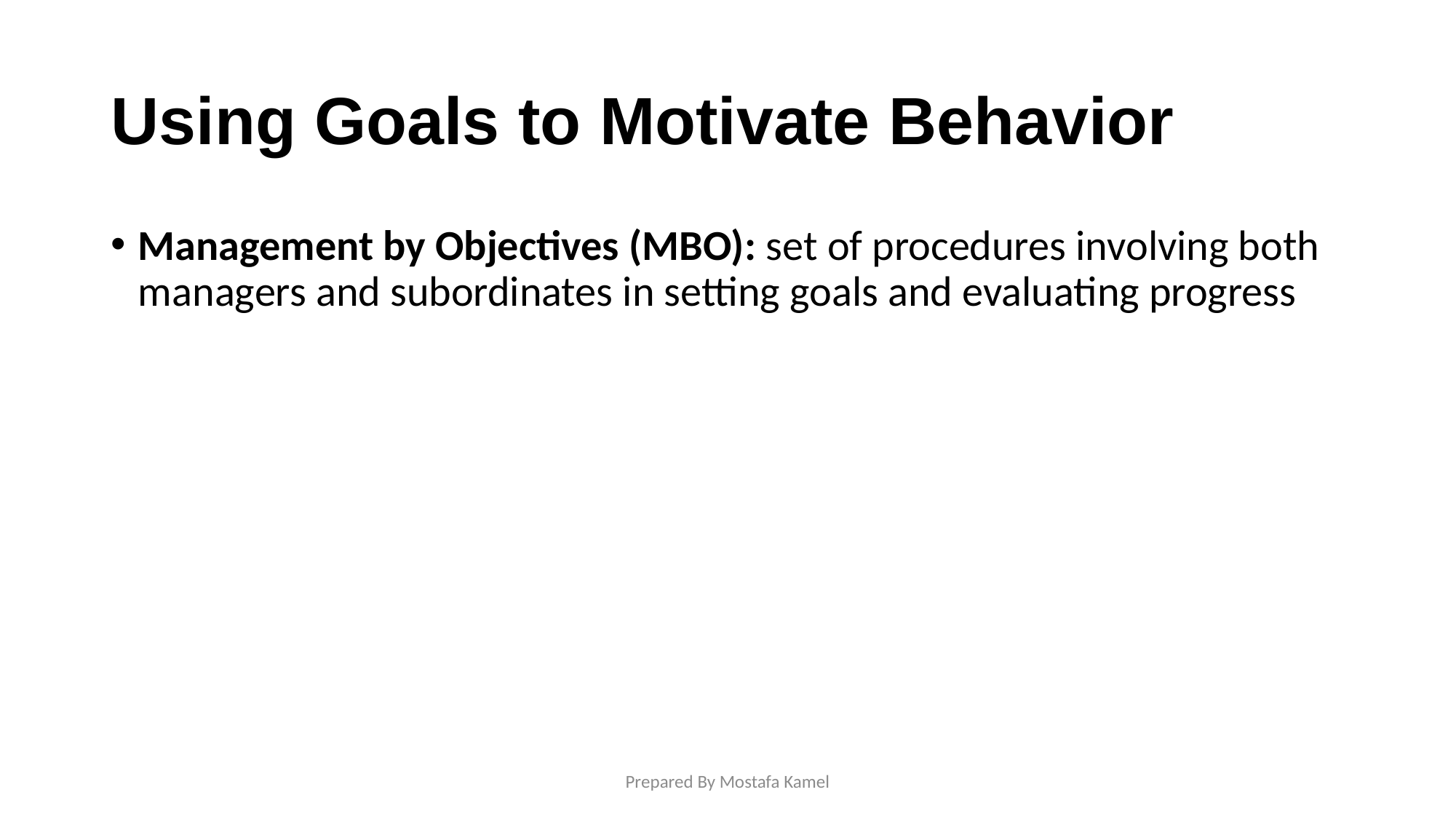

# Using Goals to Motivate Behavior
Management by Objectives (MBO): set of procedures involving both managers and subordinates in setting goals and evaluating progress
Prepared By Mostafa Kamel